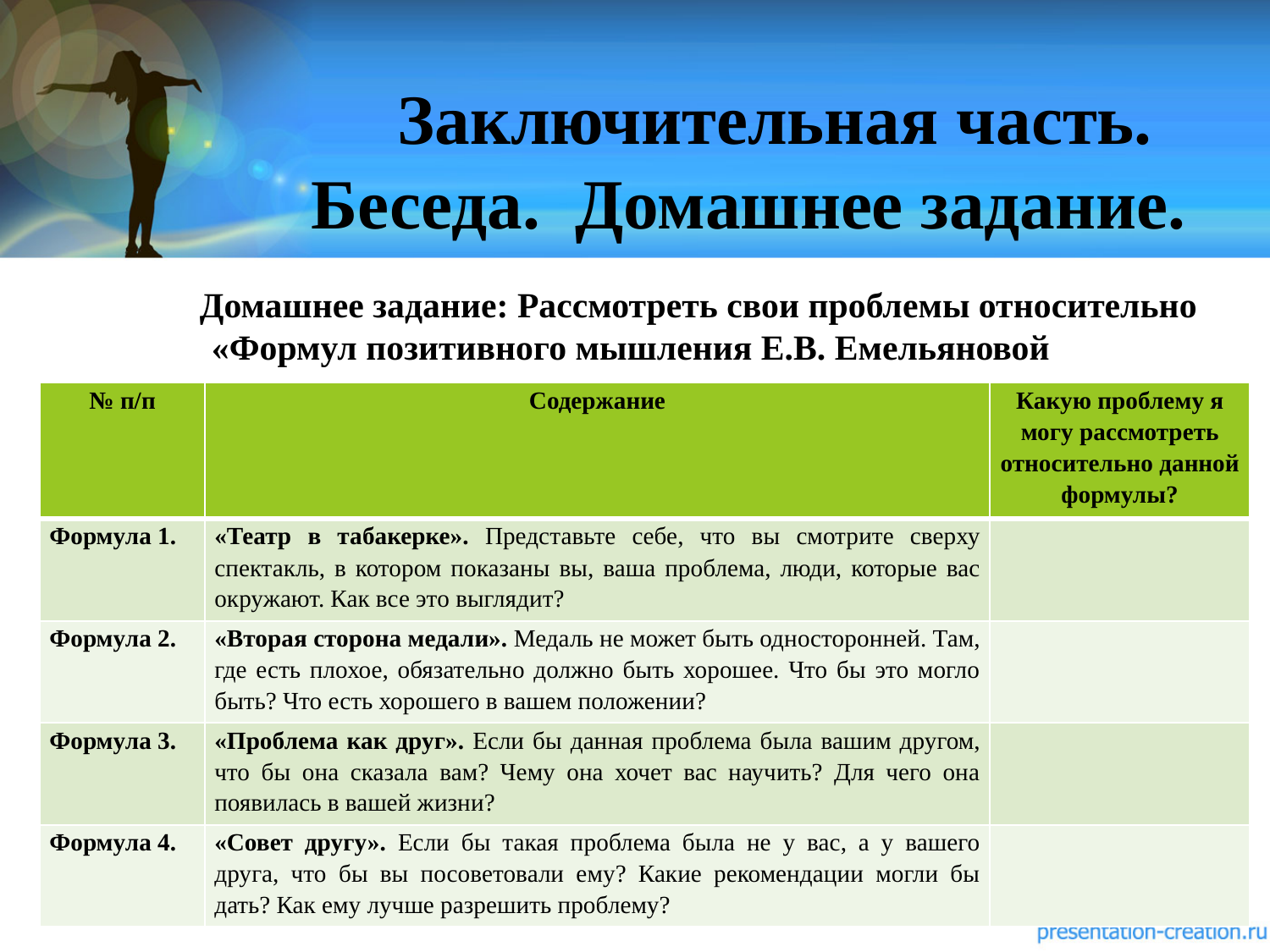

Заключительная часть.
Беседа.  Домашнее задание.
	Домашнее задание: Рассмотреть свои проблемы относительно «Формул позитивного мышления Е.В. Емельяновой
| № п/п | Содержание | Какую проблему я могу рассмотреть относительно данной формулы? |
| --- | --- | --- |
| Формула 1. | «Театр в табакерке». Представьте себе, что вы смотрите сверху спектакль, в котором показаны вы, ваша проблема, люди, которые вас окружают. Как все это выглядит? |  |
| Формула 2. | «Вторая сторона медали». Медаль не может быть односторонней. Там, где есть плохое, обязательно должно быть хорошее. Что бы это могло быть? Что есть хорошего в вашем положении? |  |
| Формула 3. | «Проблема как друг». Если бы данная проблема была вашим другом, что бы она сказала вам? Чему она хочет вас научить? Для чего она появилась в вашей жизни? |  |
| Формула 4. | «Совет другу». Если бы такая проблема была не у вас, а у вашего друга, что бы вы посоветовали ему? Какие рекомендации могли бы дать? Как ему лучше разрешить проблему? |  |